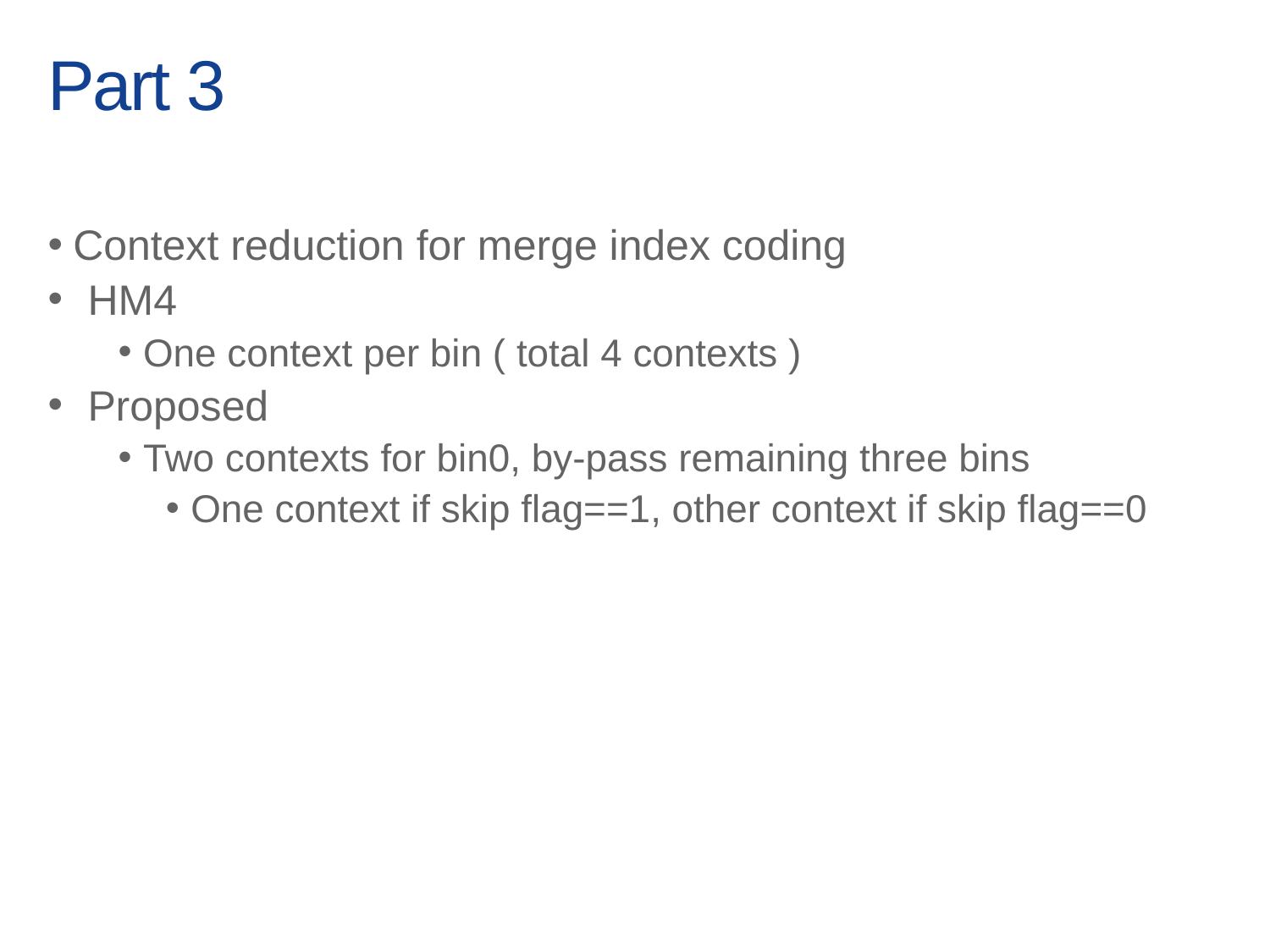

# Part 3
Context reduction for merge index coding
HM4
One context per bin ( total 4 contexts )
Proposed
Two contexts for bin0, by-pass remaining three bins
One context if skip flag==1, other context if skip flag==0